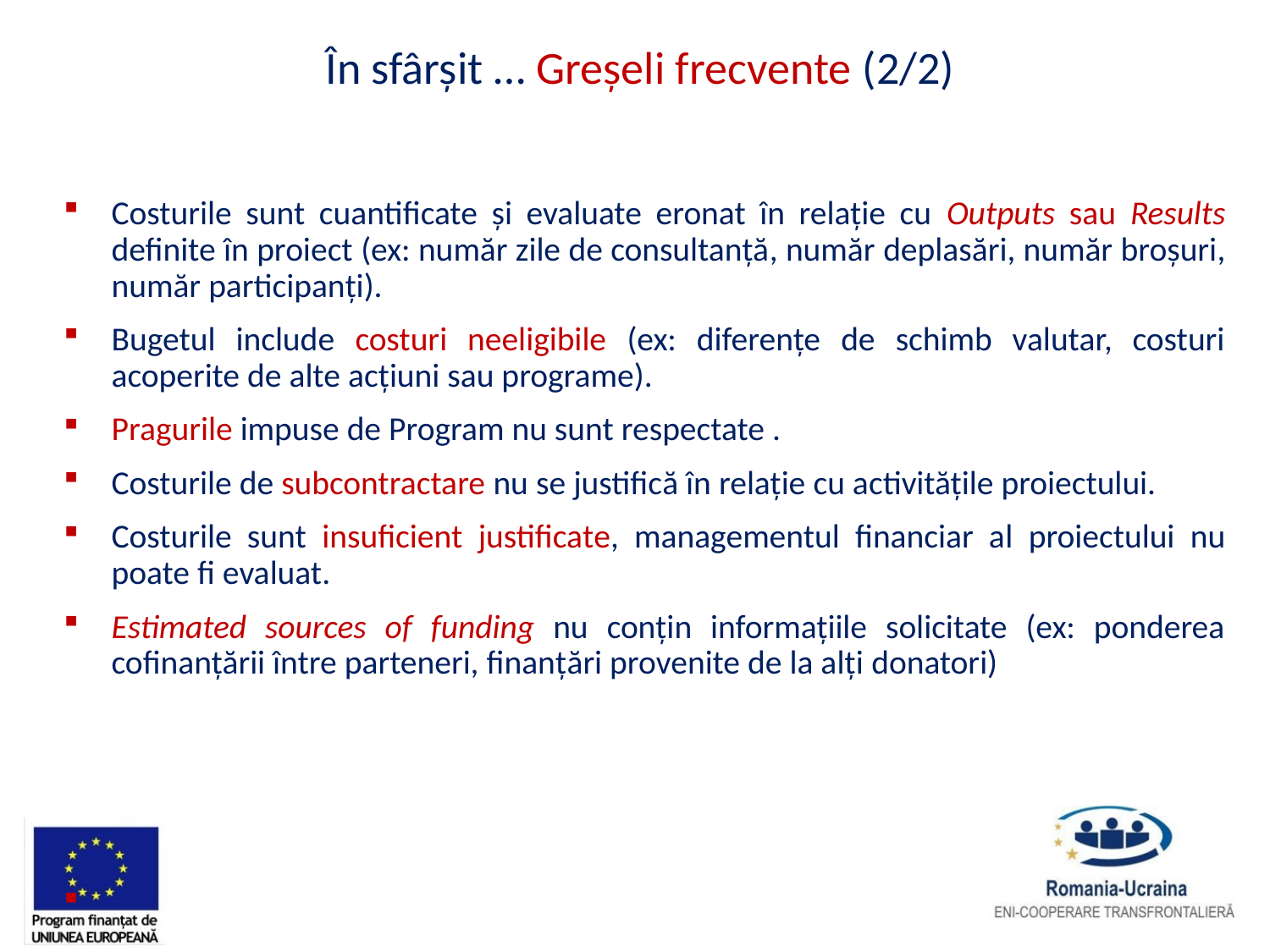

În sfârșit … Greșeli frecvente (2/2)

Costurile sunt cuantificate și evaluate eronat în relație cu Outputs sau Results definite în proiect (ex: număr zile de consultanță, număr deplasări, număr broșuri, număr participanți).
Bugetul include costuri neeligibile (ex: diferențe de schimb valutar, costuri acoperite de alte acțiuni sau programe).
Pragurile impuse de Program nu sunt respectate .
Costurile de subcontractare nu se justifică în relație cu activitățile proiectului.
Costurile sunt insuficient justificate, managementul financiar al proiectului nu poate fi evaluat.
Estimated sources of funding nu conțin informațiile solicitate (ex: ponderea cofinanțării între parteneri, finanțări provenite de la alți donatori)